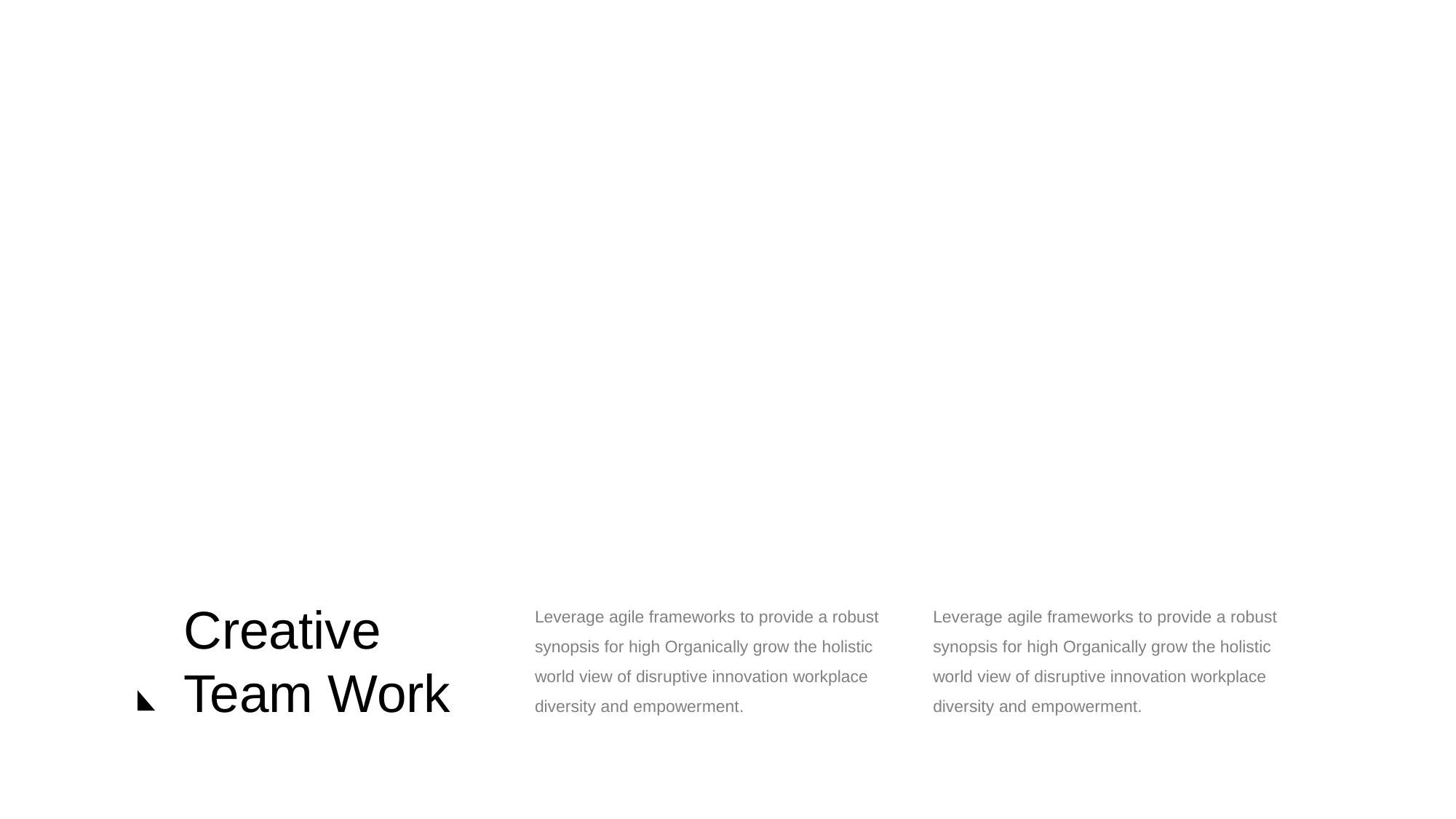

Creative Team Work
Leverage agile frameworks to provide a robust synopsis for high Organically grow the holistic world view of disruptive innovation workplace diversity and empowerment.
Leverage agile frameworks to provide a robust synopsis for high Organically grow the holistic world view of disruptive innovation workplace diversity and empowerment.